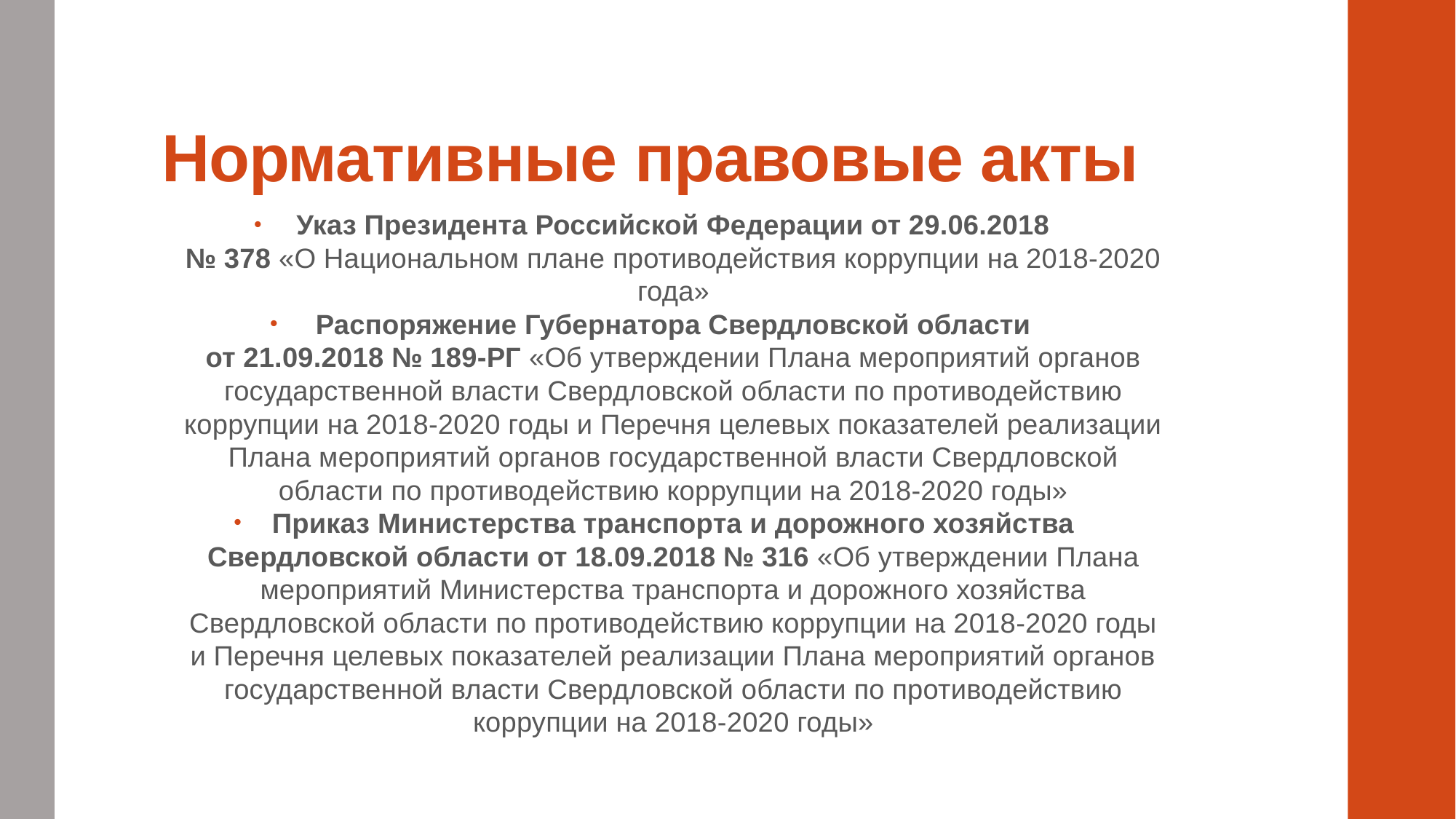

# Нормативные правовые акты
Указ Президента Российской Федерации от 29.06.2018
№ 378 «О Национальном плане противодействия коррупции на 2018-2020 года»
Распоряжение Губернатора Свердловской области
от 21.09.2018 № 189-РГ «Об утверждении Плана мероприятий органов государственной власти Свердловской области по противодействию коррупции на 2018-2020 годы и Перечня целевых показателей реализации Плана мероприятий органов государственной власти Свердловской области по противодействию коррупции на 2018-2020 годы»
Приказ Министерства транспорта и дорожного хозяйства Свердловской области от 18.09.2018 № 316 «Об утверждении Плана мероприятий Министерства транспорта и дорожного хозяйства Свердловской области по противодействию коррупции на 2018-2020 годы и Перечня целевых показателей реализации Плана мероприятий органов государственной власти Свердловской области по противодействию коррупции на 2018-2020 годы»